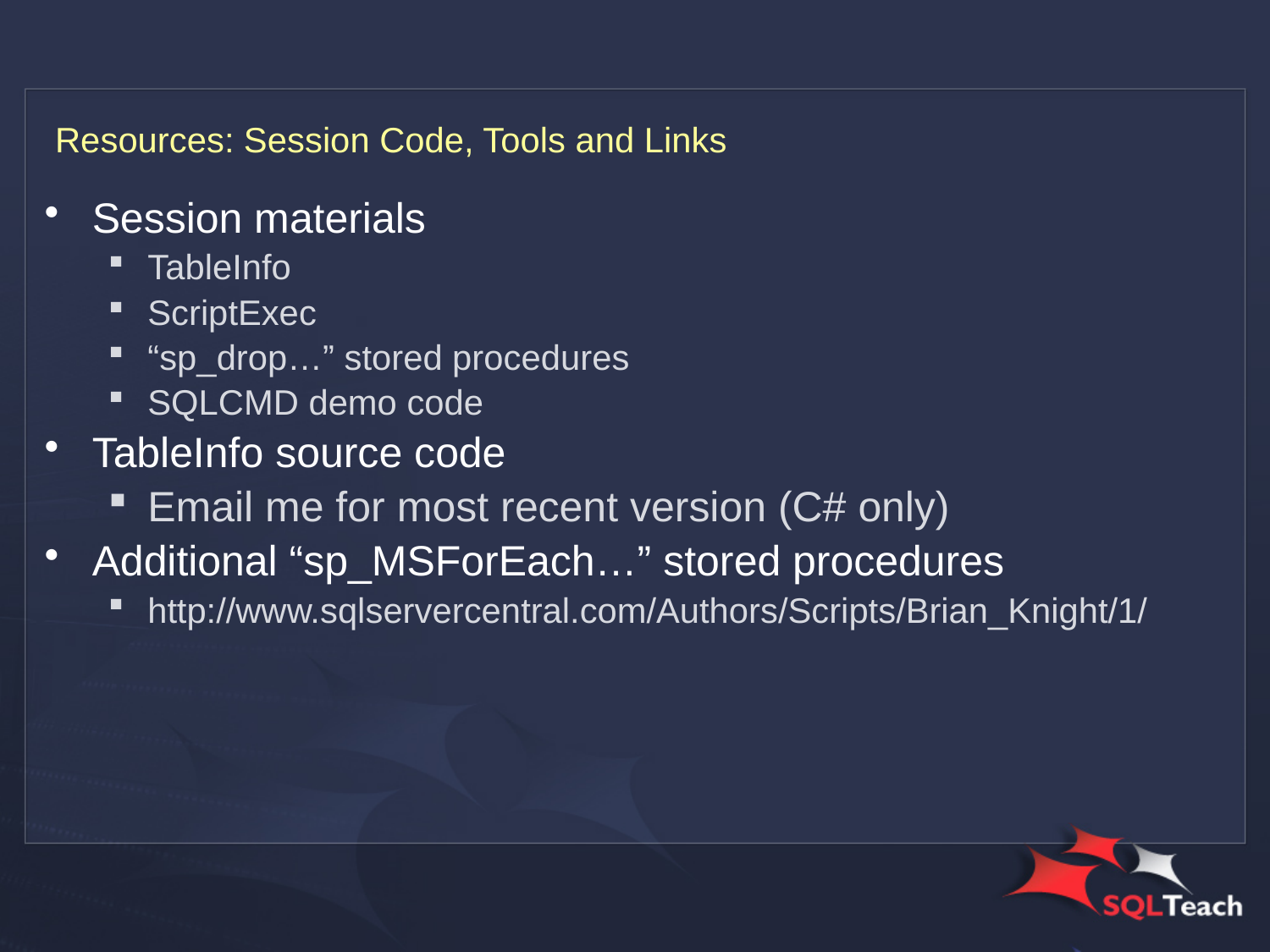

# Resources: Session Code, Tools and Links
Session materials
TableInfo
ScriptExec
“sp_drop…” stored procedures
SQLCMD demo code
TableInfo source code
Email me for most recent version (C# only)
Additional “sp_MSForEach…” stored procedures
http://www.sqlservercentral.com/Authors/Scripts/Brian_Knight/1/